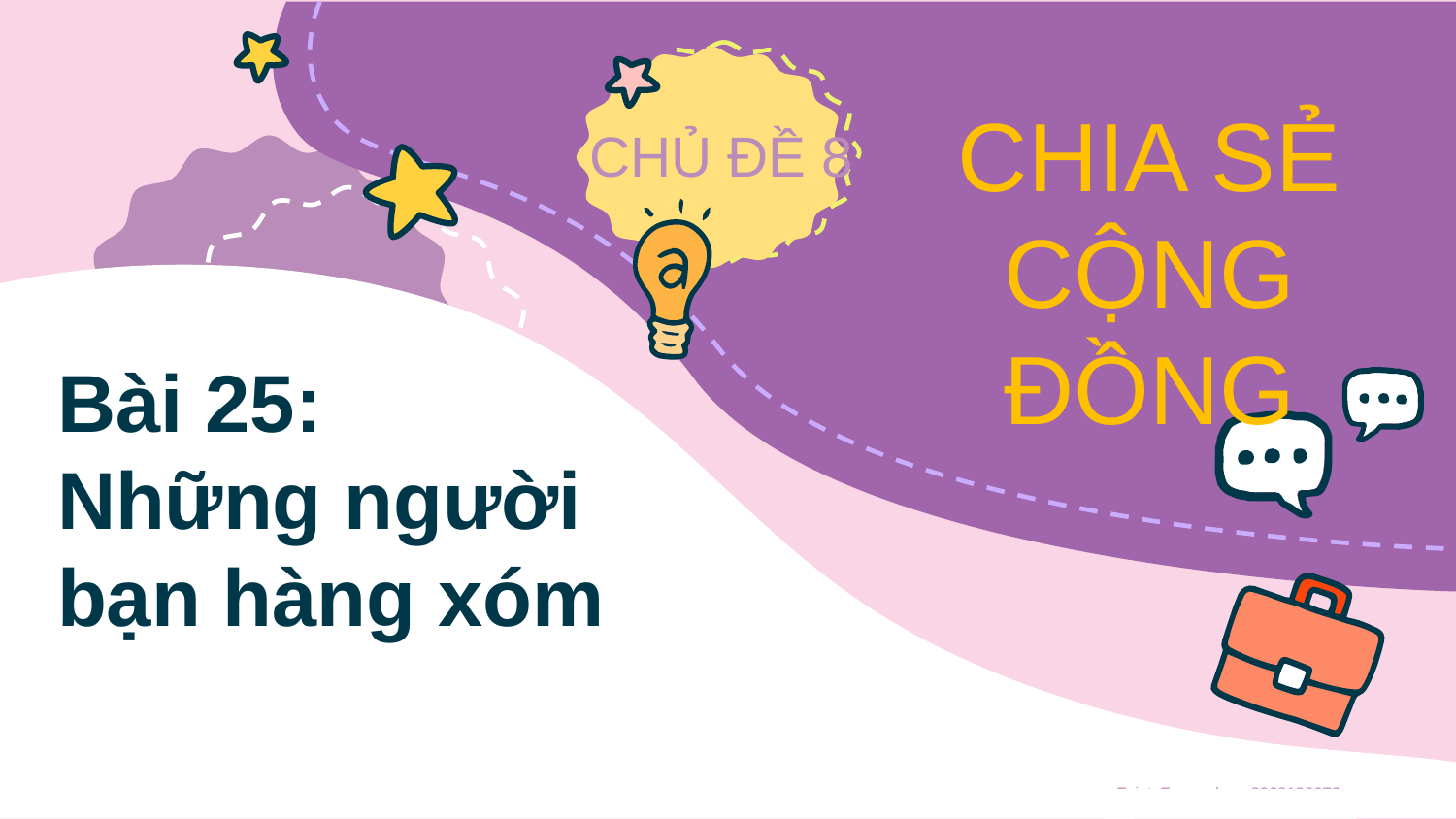

# Bài 25: Những người bạn hàng xóm